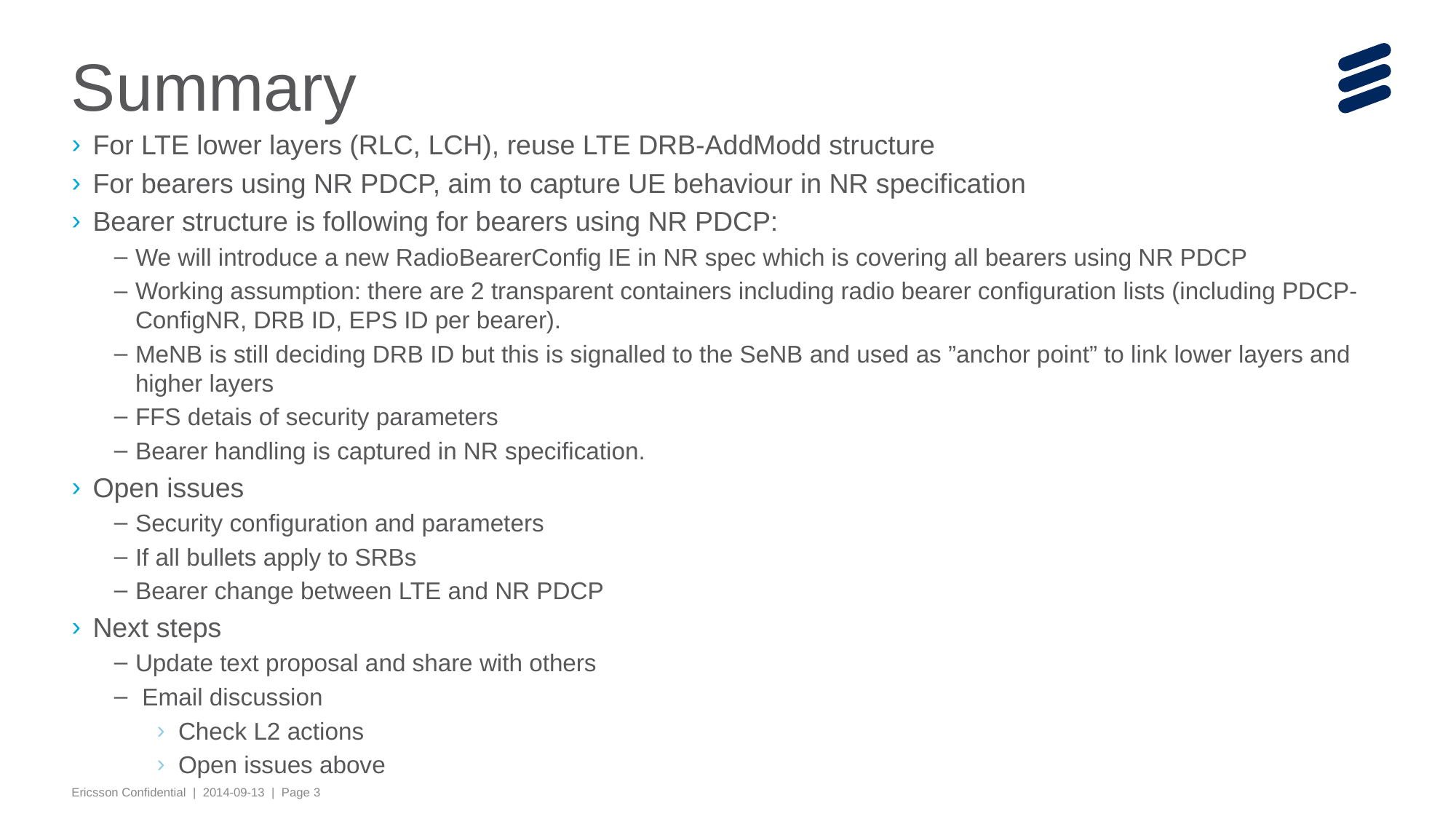

# Summary
For LTE lower layers (RLC, LCH), reuse LTE DRB-AddModd structure
For bearers using NR PDCP, aim to capture UE behaviour in NR specification
Bearer structure is following for bearers using NR PDCP:
We will introduce a new RadioBearerConfig IE in NR spec which is covering all bearers using NR PDCP
Working assumption: there are 2 transparent containers including radio bearer configuration lists (including PDCP-ConfigNR, DRB ID, EPS ID per bearer).
MeNB is still deciding DRB ID but this is signalled to the SeNB and used as ”anchor point” to link lower layers and higher layers
FFS detais of security parameters
Bearer handling is captured in NR specification.
Open issues
Security configuration and parameters
If all bullets apply to SRBs
Bearer change between LTE and NR PDCP
Next steps
Update text proposal and share with others
 Email discussion
Check L2 actions
Open issues above